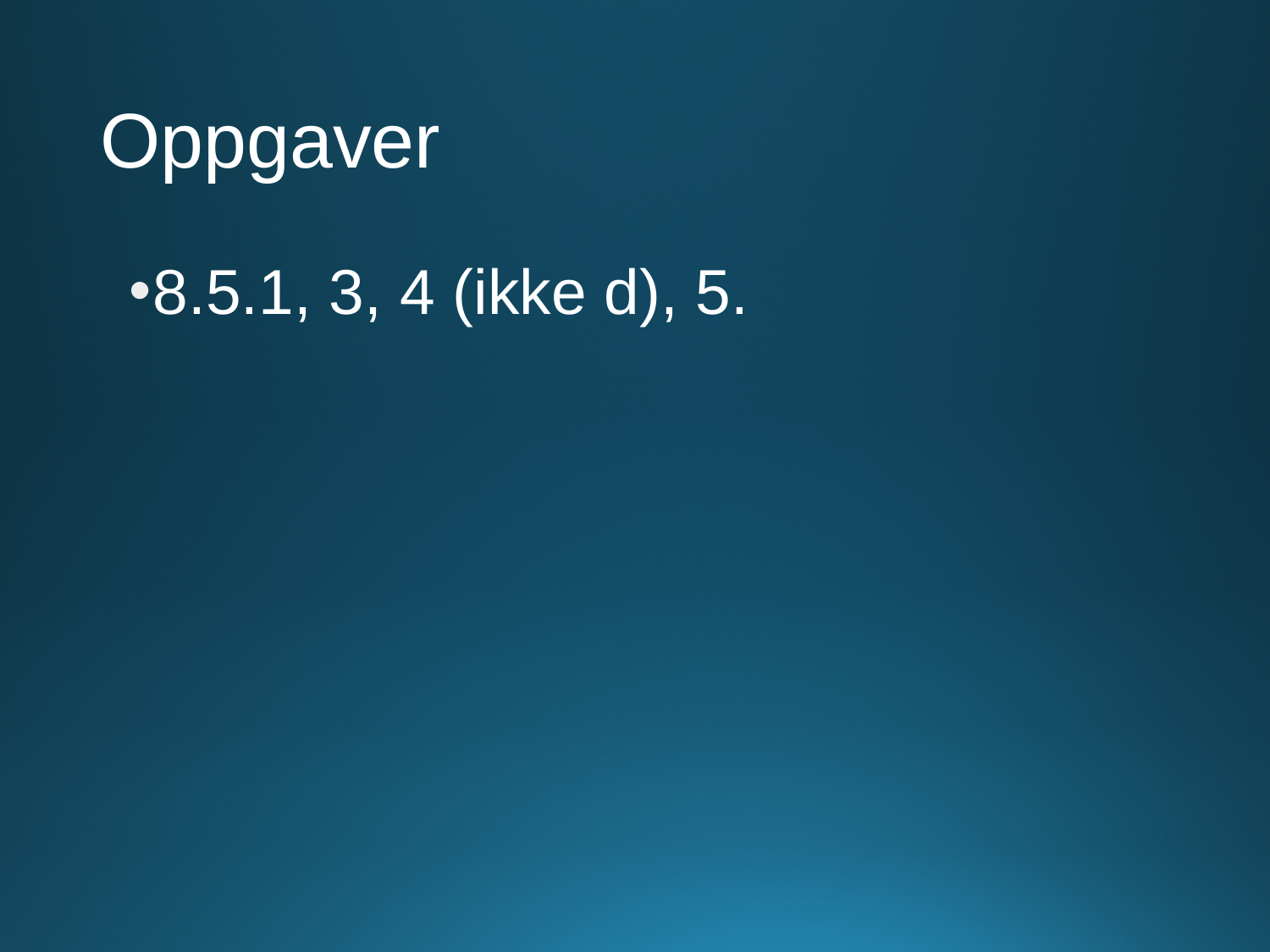

# Oppgaver
8.5.1, 3, 4 (ikke d), 5.